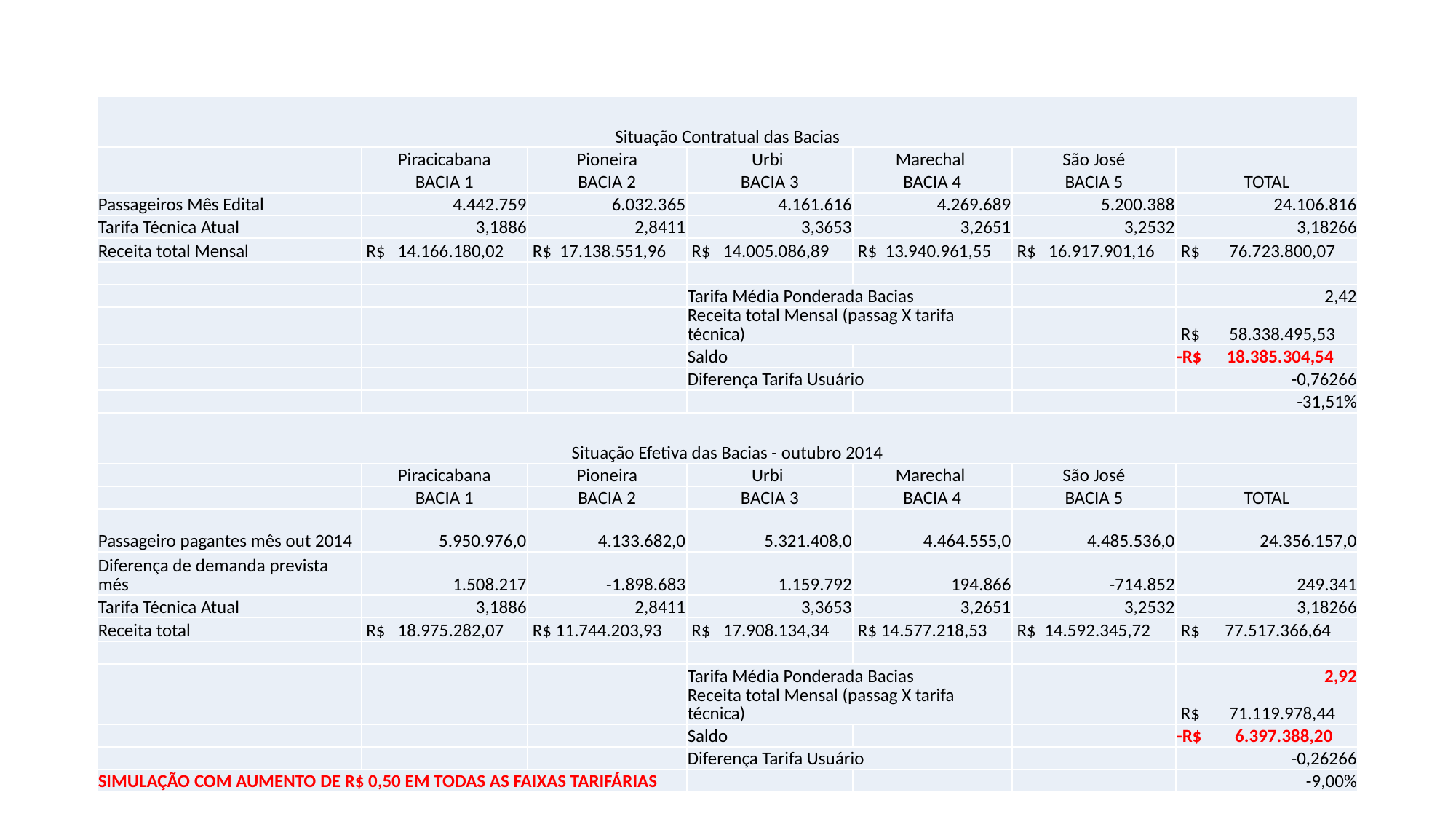

| Situação Contratual das Bacias |  |  |  |  |  |  |
| --- | --- | --- | --- | --- | --- | --- |
|  | Piracicabana | Pioneira | Urbi | Marechal | São José |  |
|  | BACIA 1 | BACIA 2 | BACIA 3 | BACIA 4 | BACIA 5 | TOTAL |
| Passageiros Mês Edital | 4.442.759 | 6.032.365 | 4.161.616 | 4.269.689 | 5.200.388 | 24.106.816 |
| Tarifa Técnica Atual | 3,1886 | 2,8411 | 3,3653 | 3,2651 | 3,2532 | 3,18266 |
| Receita total Mensal | R$ 14.166.180,02 | R$ 17.138.551,96 | R$ 14.005.086,89 | R$ 13.940.961,55 | R$ 16.917.901,16 | R$ 76.723.800,07 |
|  |  |  |  |  |  |  |
|  |  |  | Tarifa Média Ponderada Bacias |  |  | 2,42 |
|  |  |  | Receita total Mensal (passag X tarifa técnica) |  |  | R$ 58.338.495,53 |
|  |  |  | Saldo |  |  | -R$ 18.385.304,54 |
|  |  |  | Diferença Tarifa Usuário |  |  | -0,76266 |
|  |  |  |  |  |  | -31,51% |
| Situação Efetiva das Bacias - outubro 2014 |  |  |  |  |  |  |
|  | Piracicabana | Pioneira | Urbi | Marechal | São José |  |
|  | BACIA 1 | BACIA 2 | BACIA 3 | BACIA 4 | BACIA 5 | TOTAL |
| Passageiro pagantes mês out 2014 | 5.950.976,0 | 4.133.682,0 | 5.321.408,0 | 4.464.555,0 | 4.485.536,0 | 24.356.157,0 |
| Diferença de demanda prevista més | 1.508.217 | -1.898.683 | 1.159.792 | 194.866 | -714.852 | 249.341 |
| Tarifa Técnica Atual | 3,1886 | 2,8411 | 3,3653 | 3,2651 | 3,2532 | 3,18266 |
| Receita total | R$ 18.975.282,07 | R$ 11.744.203,93 | R$ 17.908.134,34 | R$ 14.577.218,53 | R$ 14.592.345,72 | R$ 77.517.366,64 |
|  |  |  |  |  |  |  |
|  |  |  | Tarifa Média Ponderada Bacias |  |  | 2,92 |
|  |  |  | Receita total Mensal (passag X tarifa técnica) |  |  | R$ 71.119.978,44 |
|  |  |  | Saldo |  |  | -R$ 6.397.388,20 |
|  |  |  | Diferença Tarifa Usuário |  |  | -0,26266 |
| SIMULAÇÃO COM AUMENTO DE R$ 0,50 EM TODAS AS FAIXAS TARIFÁRIAS |  |  |  |  |  | -9,00% |